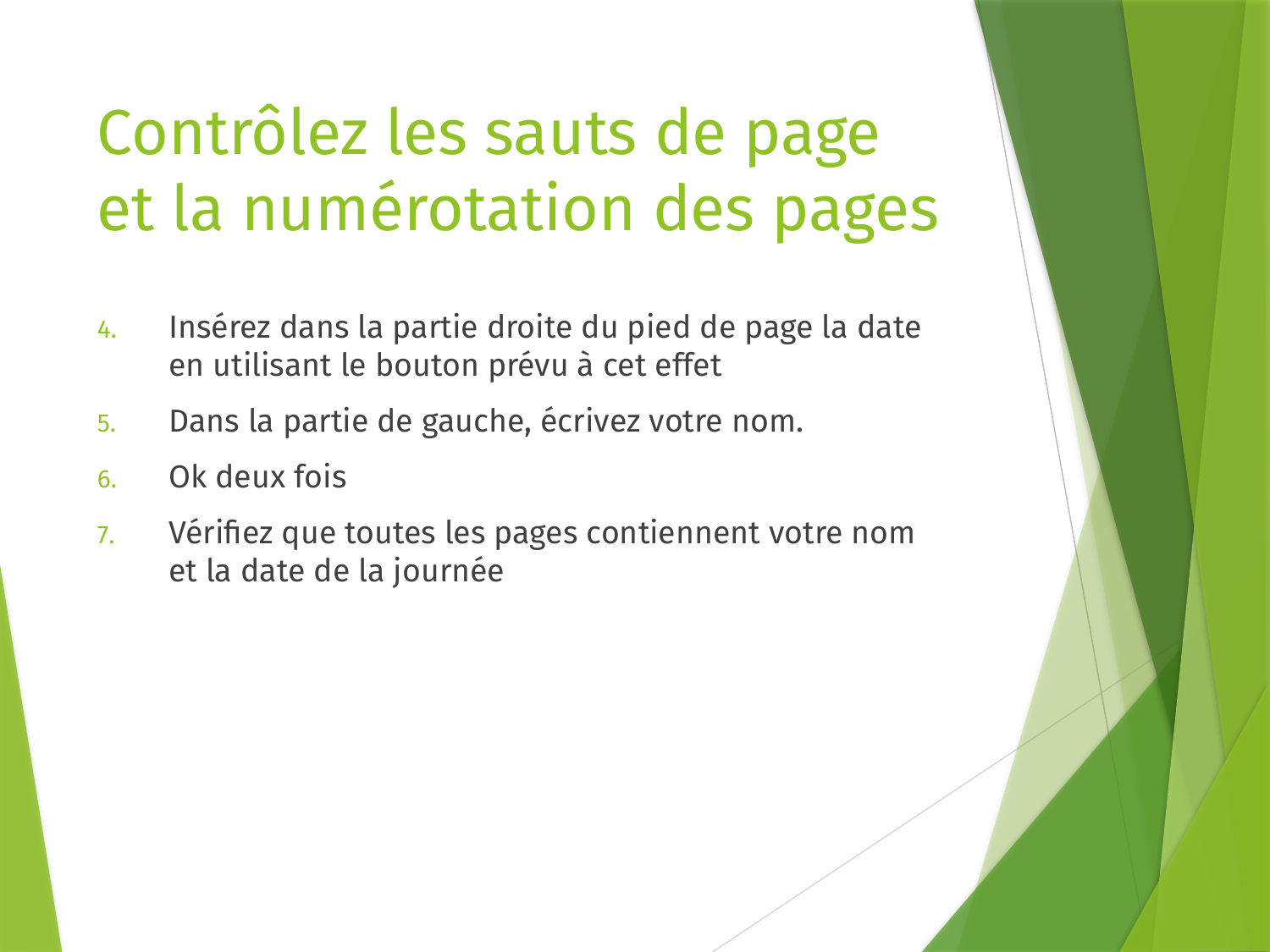

# Contrôlez les sauts de page et la numérotation des pages
Insérez dans la partie droite du pied de page la date en utilisant le bouton prévu à cet effet
Dans la partie de gauche, écrivez votre nom.
Ok deux fois
Vérifiez que toutes les pages contiennent votre nom et la date de la journée